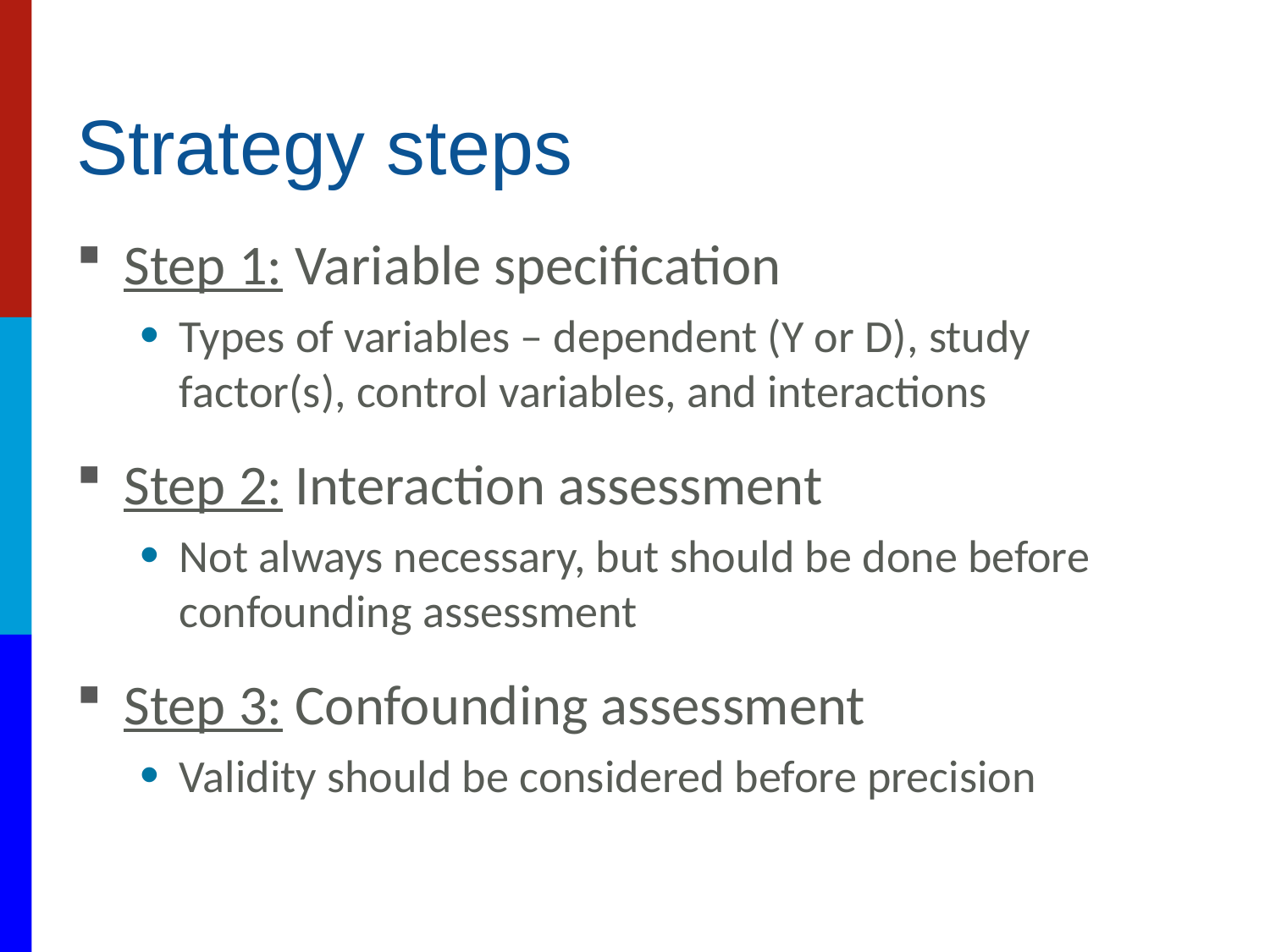

# Strategy steps
Step 1: Variable specification
Types of variables – dependent (Y or D), study factor(s), control variables, and interactions
Step 2: Interaction assessment
Not always necessary, but should be done before confounding assessment
Step 3: Confounding assessment
Validity should be considered before precision